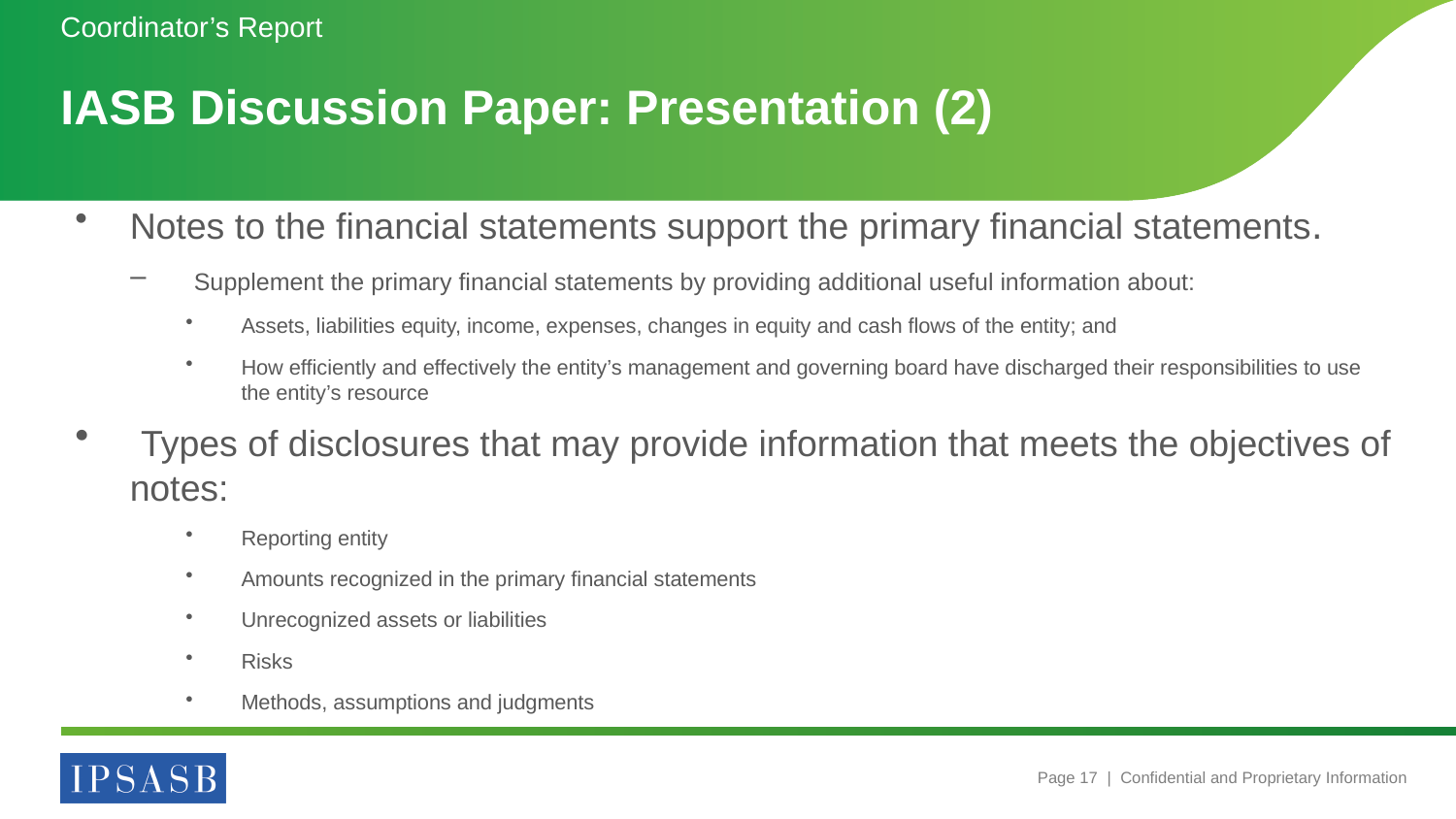

Coordinator’s Report

# IASB Discussion Paper: Presentation (2)
Notes to the financial statements support the primary financial statements.
 Supplement the primary financial statements by providing additional useful information about:
Assets, liabilities equity, income, expenses, changes in equity and cash flows of the entity; and
How efficiently and effectively the entity’s management and governing board have discharged their responsibilities to use the entity’s resource
 Types of disclosures that may provide information that meets the objectives of notes:
Reporting entity
Amounts recognized in the primary financial statements
Unrecognized assets or liabilities
Risks
Methods, assumptions and judgments